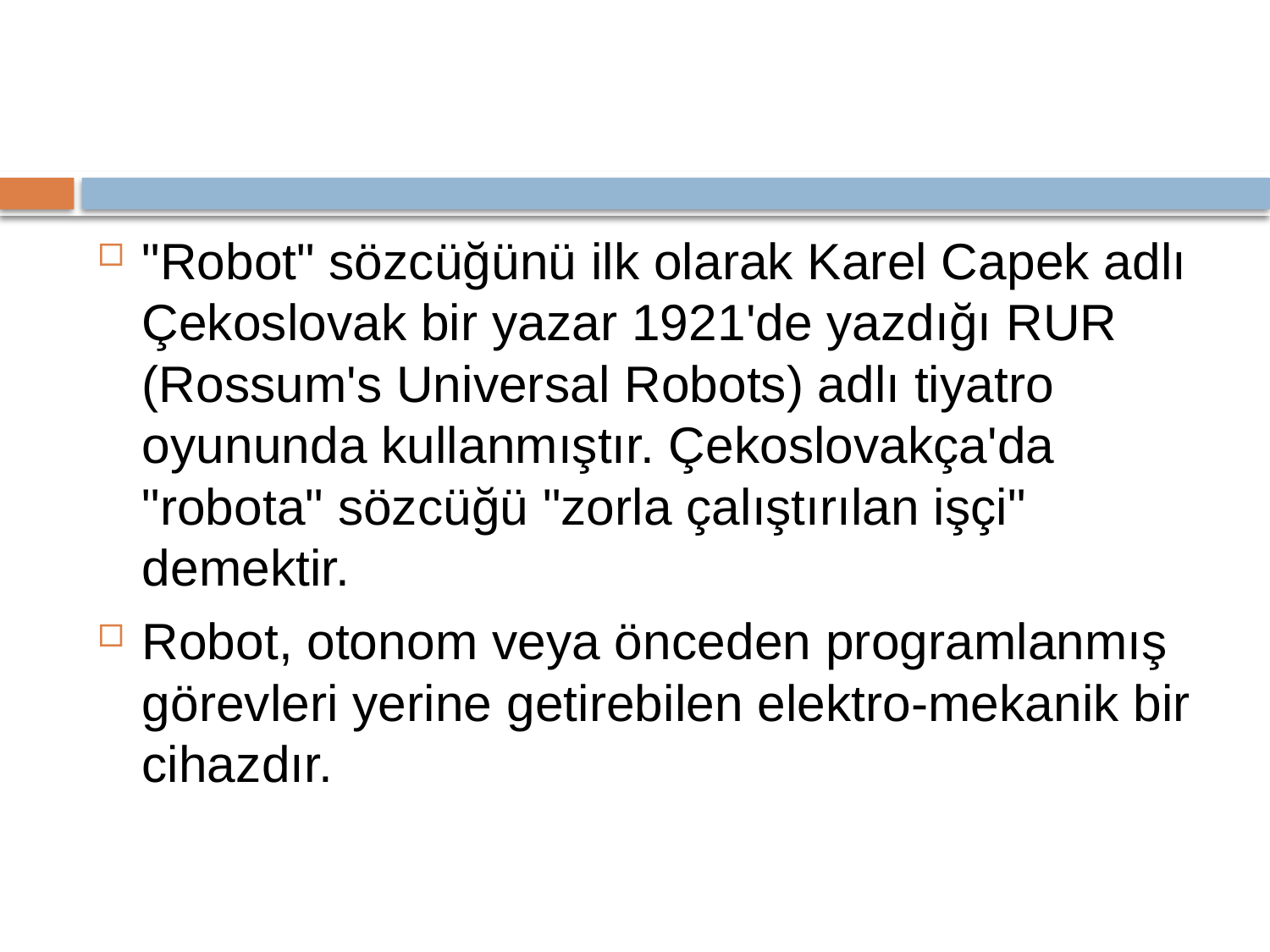

#
"Robot" sözcüğünü ilk olarak Karel Capek adlı Çekoslovak bir yazar 1921'de yazdığı RUR (Rossum's Universal Robots) adlı tiyatro oyununda kullanmıştır. Çekoslovakça'da "robota" sözcüğü "zorla çalıştırılan işçi" demektir.
Robot, otonom veya önceden programlanmış görevleri yerine getirebilen elektro-mekanik bir cihazdır.